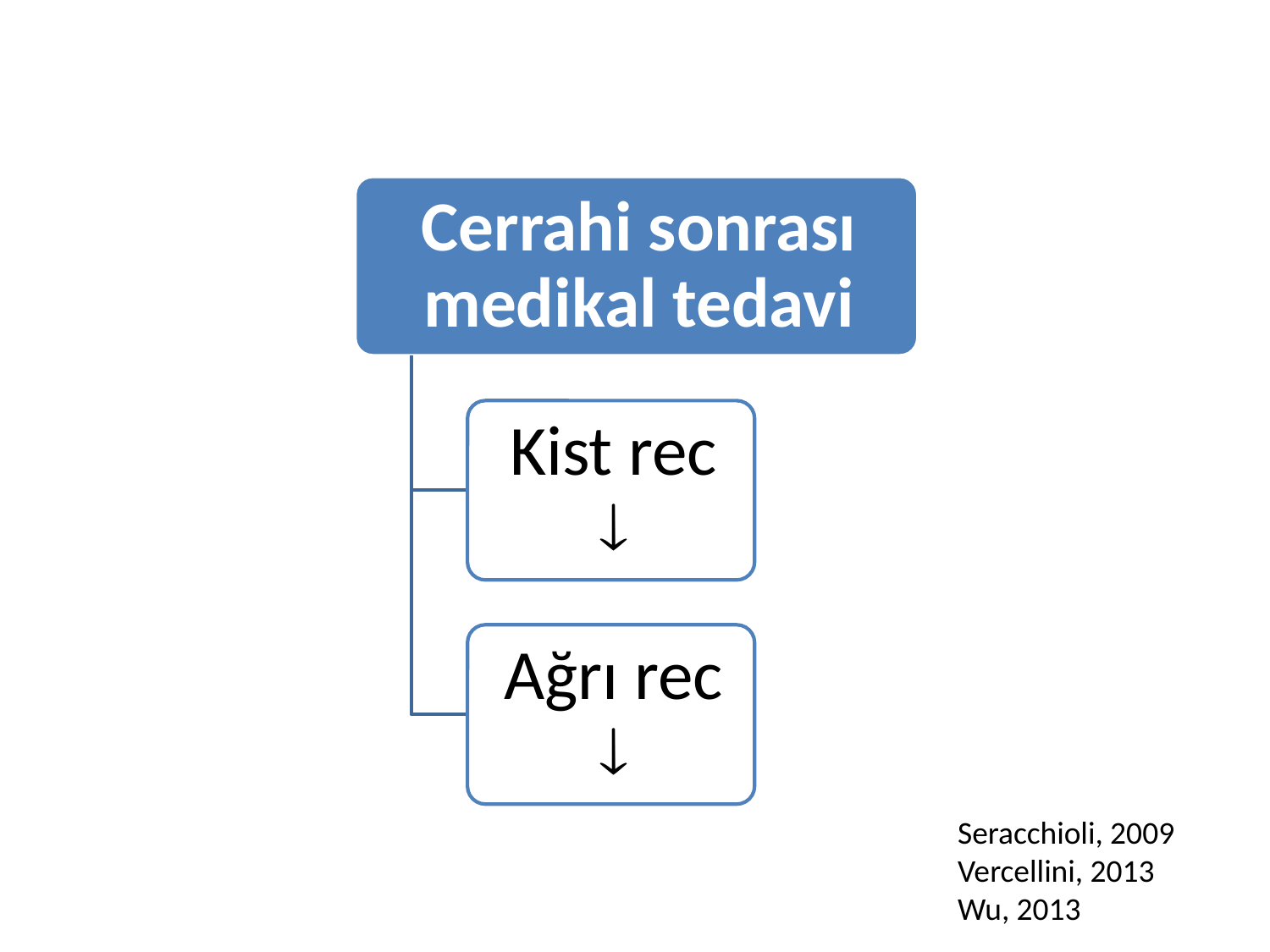

#
Cerrahi sonrası medikal tedavi
Kist rec ↓
Ağrı rec ↓
Seracchioli, 2009
Vercellini, 2013
Wu, 2013